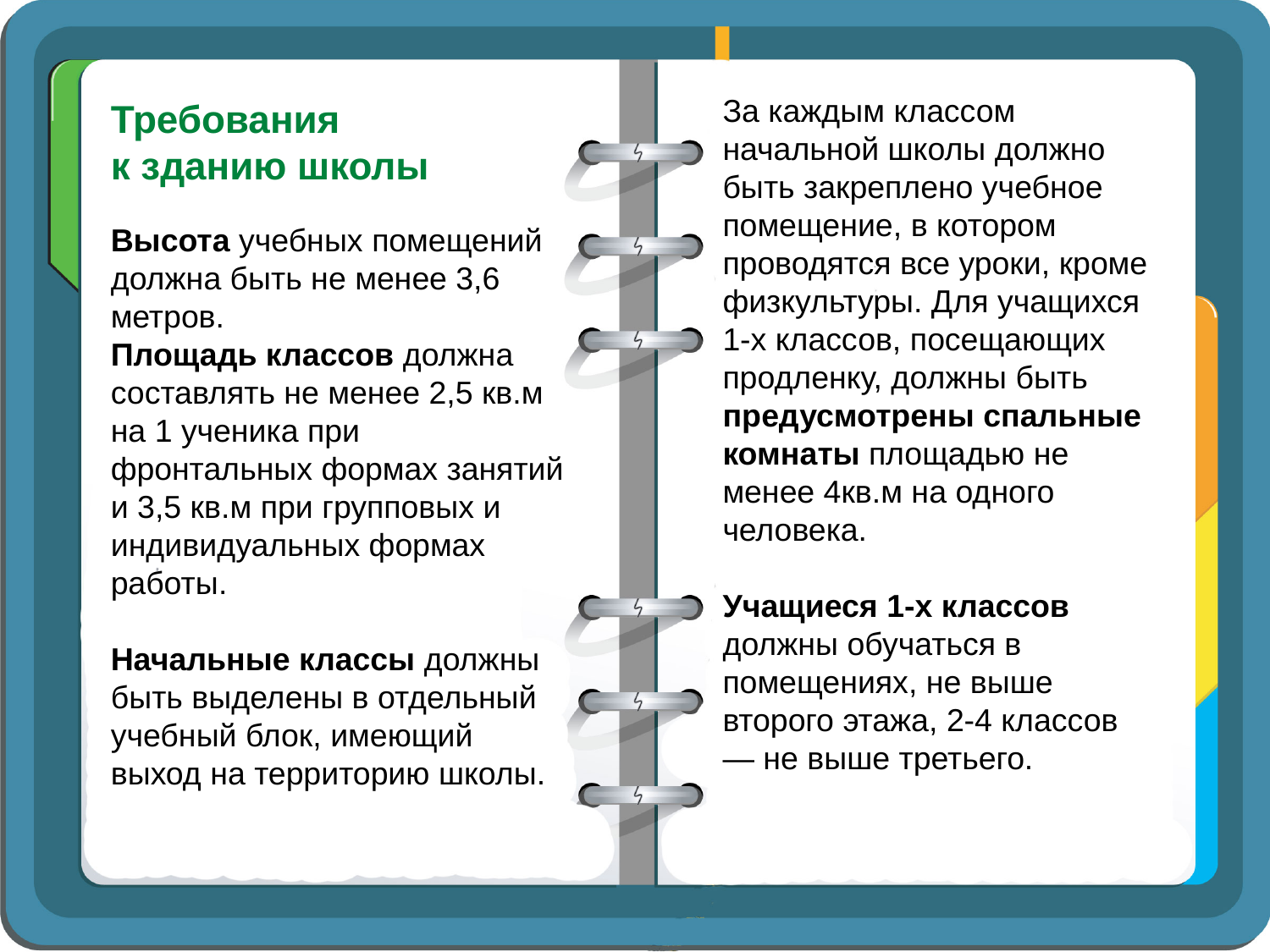

За каждым классом начальной школы должно быть закреплено учебное помещение, в котором проводятся все уроки, кроме физкультуры. Для учащихся 1-х классов, посещающих продленку, должны быть предусмотрены спальные комнаты площадью не менее 4кв.м на одного человека.

Учащиеся 1-х классов должны обучаться в помещениях, не выше второго этажа, 2-4 классов — не выше третьего.
Требования
к зданию школы

Высота учебных помещений должна быть не менее 3,6 метров.
Площадь классов должна составлять не менее 2,5 кв.м на 1 ученика при фронтальных формах занятий и 3,5 кв.м при групповых и индивидуальных формах работы.

Начальные классы должны быть выделены в отдельный учебный блок, имеющий выход на территорию школы.